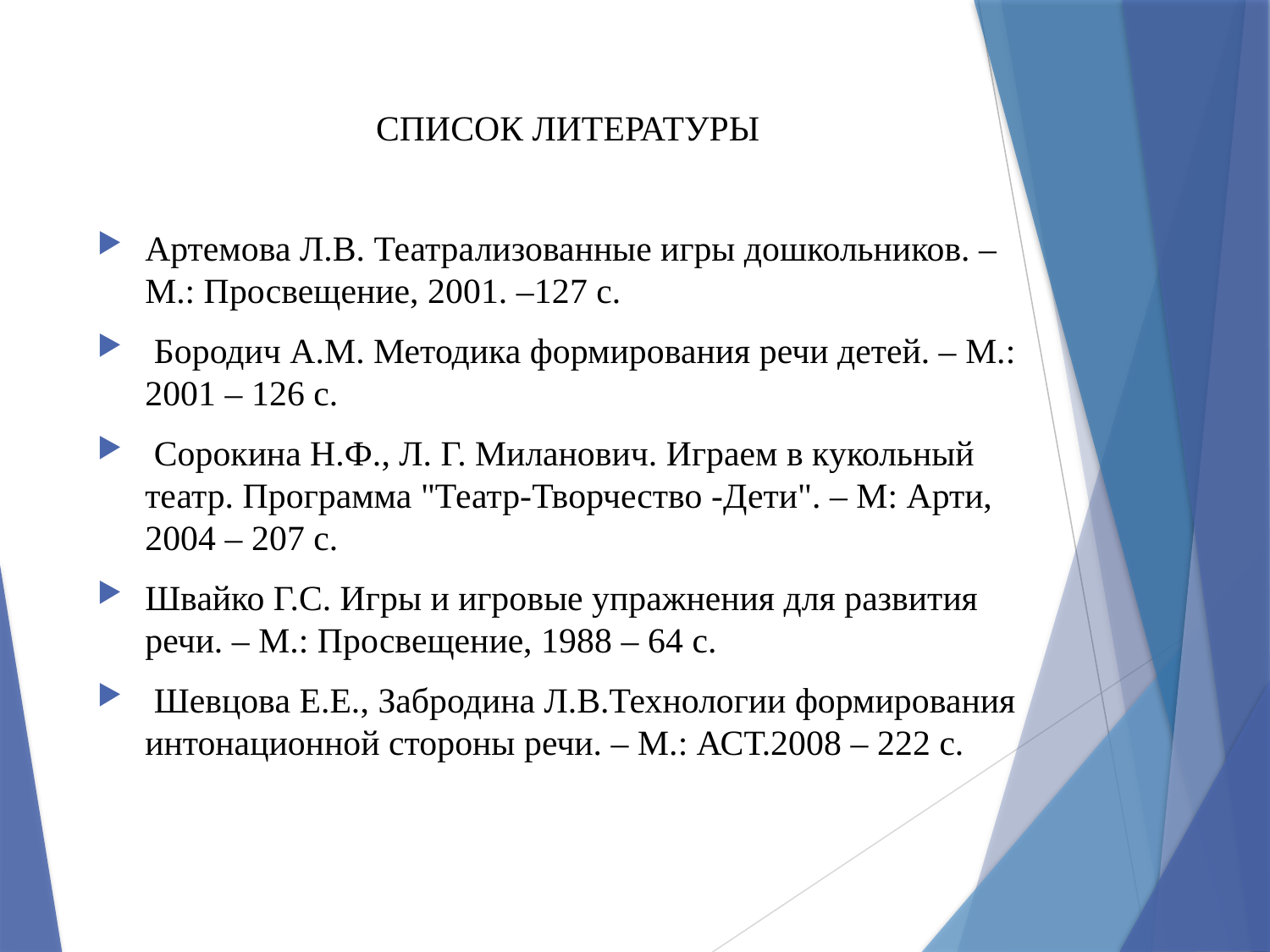

#
СПИСОК ЛИТЕРАТУРЫ

Артемова Л.В. Театрализованные игры дошкольников. – М.: Просвещение, 2001. –127 с.
 Бородич А.М. Методика формирования речи детей. – М.: 2001 – 126 с.
 Сорокина Н.Ф., Л. Г. Миланович. Играем в кукольный театр. Программа "Театр-Творчество -Дети". – М: Арти, 2004 – 207 с.
Швайко Г.С. Игры и игровые упражнения для развития речи. – М.: Просвещение, 1988 – 64 с.
 Шевцова Е.Е., Забродина Л.В.Технологии формирования интонационной стороны речи. – М.: АСТ.2008 – 222 с.